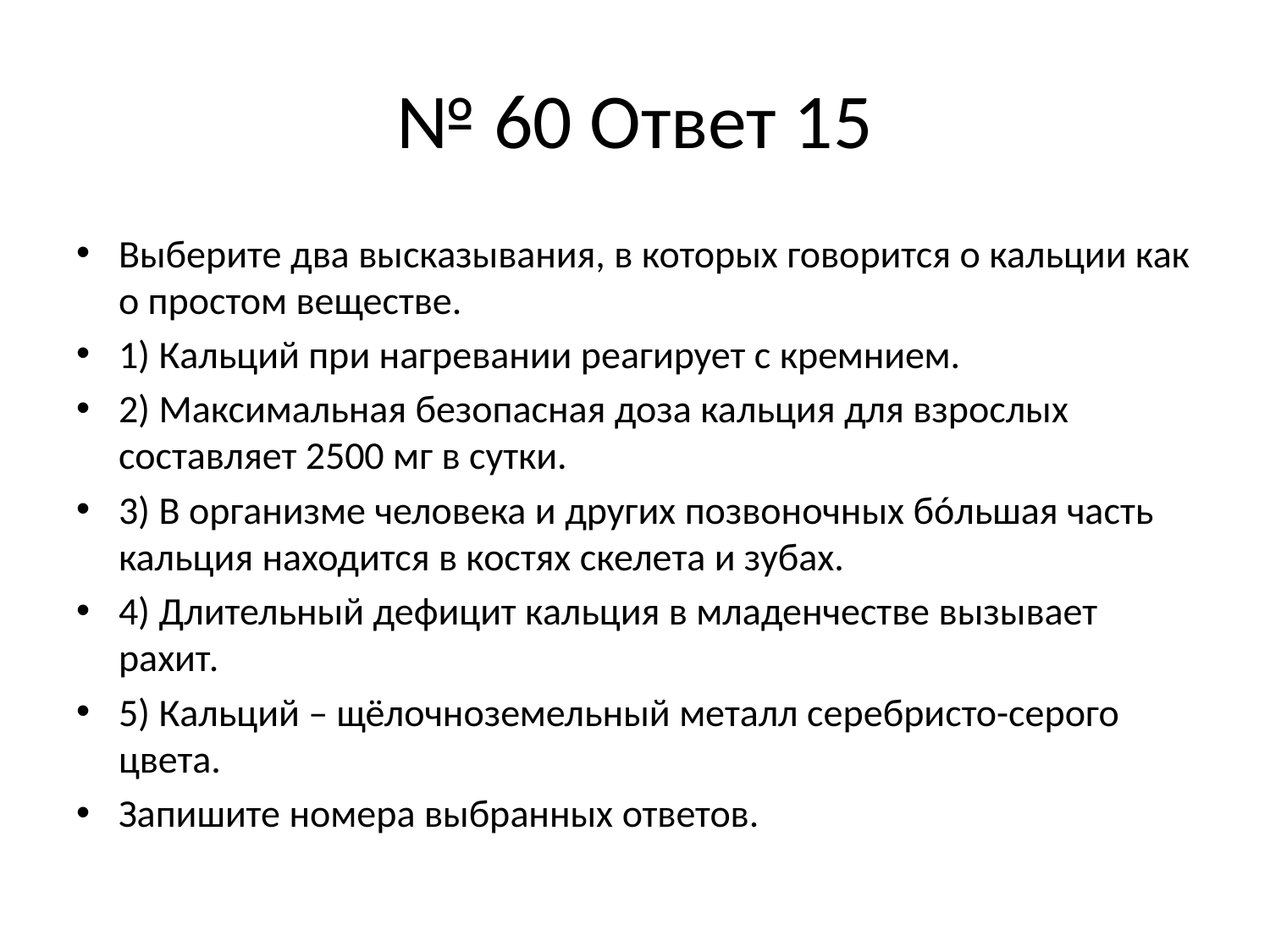

# № 60 Ответ 15
Выберите два высказывания, в которых говорится о кальции как о простом веществе.
1) Кальций при нагревании реагирует с кремнием.
2) Максимальная безопасная доза кальция для взрослых составляет 2500 мг в сутки.
3) В организме человека и других позвоночных бóльшая часть кальция находится в костях скелета и зубах.
4) Длительный дефицит кальция в младенчестве вызывает рахит.
5) Кальций – щёлочноземельный металл серебристо-серого цвета.
Запишите номера выбранных ответов.